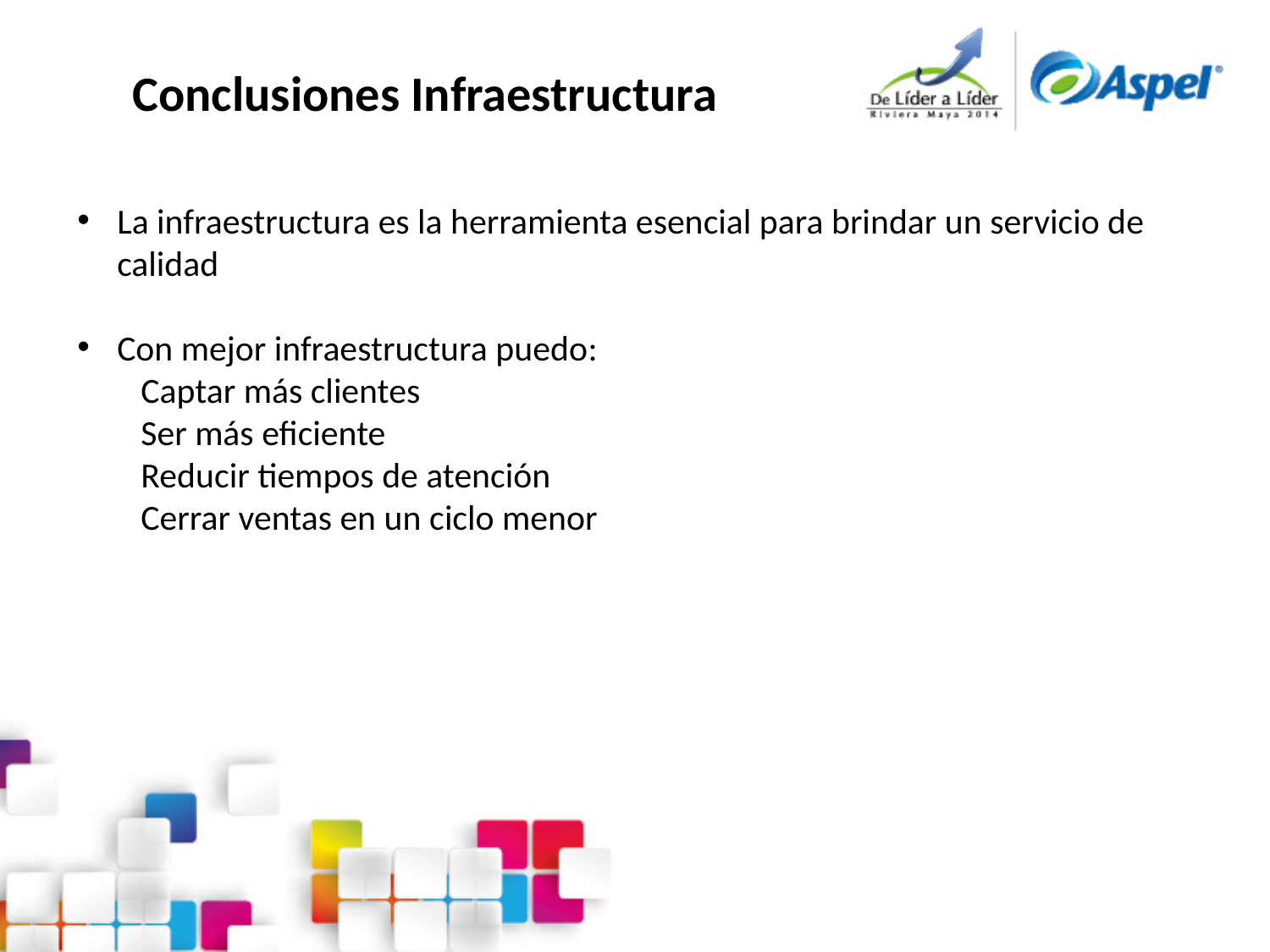

# Conclusiones Infraestructura
La infraestructura es la herramienta esencial para brindar un servicio de calidad

Con mejor infraestructura puedo:
Captar más clientes
Ser más eficiente
Reducir tiempos de atención
Cerrar ventas en un ciclo menor